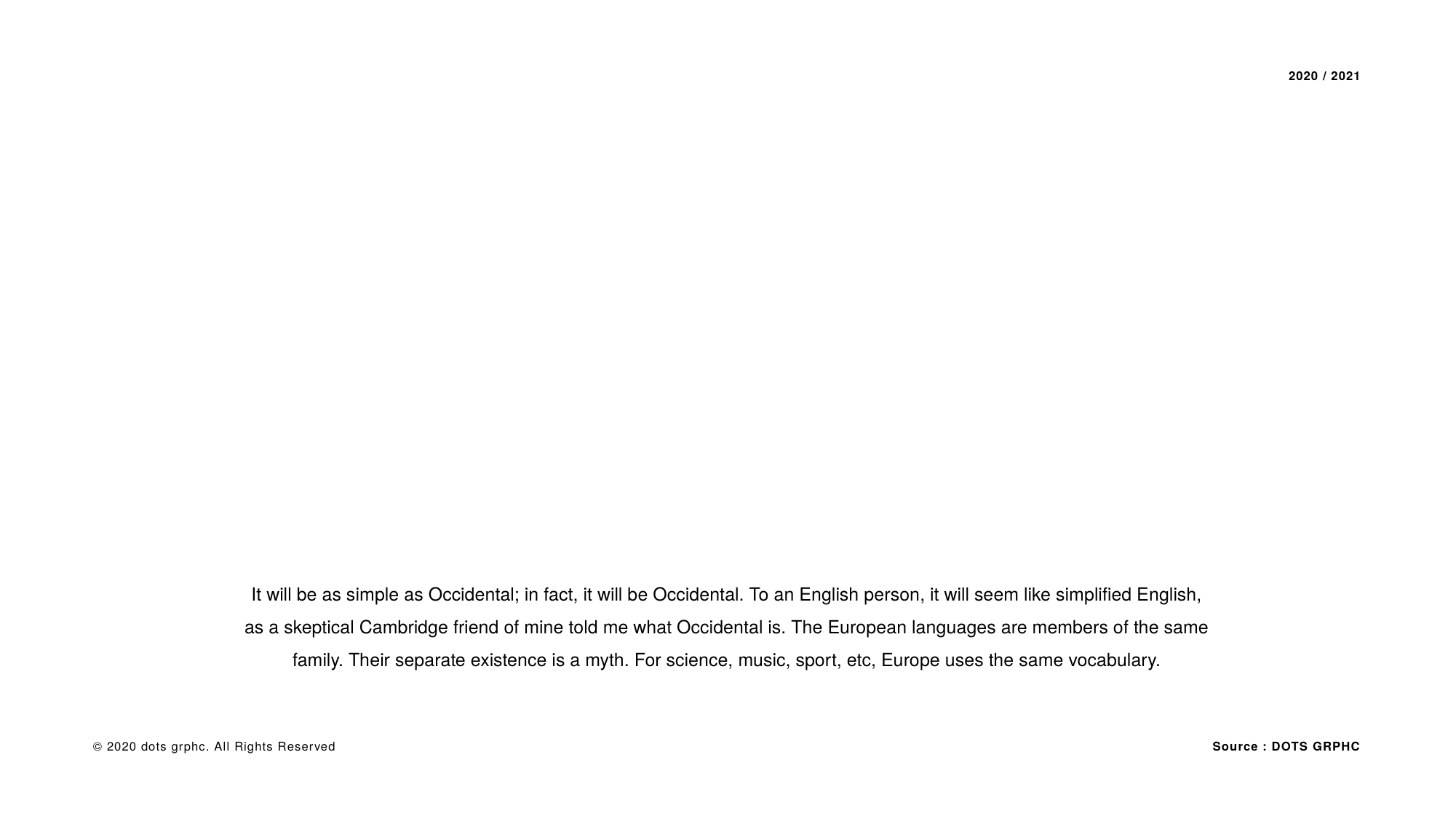

2020 / 2021

It will be as simple as Occidental; in fact, it will be Occidental. To an English person, it will seem like simplified English, as a skeptical Cambridge friend of mine told me what Occidental is. The European languages are members of the same family. Their separate existence is a myth. For science, music, sport, etc, Europe uses the same vocabulary.
Source : DOTS GRPHC
© 2020 dots grphc. All Rights Reserved